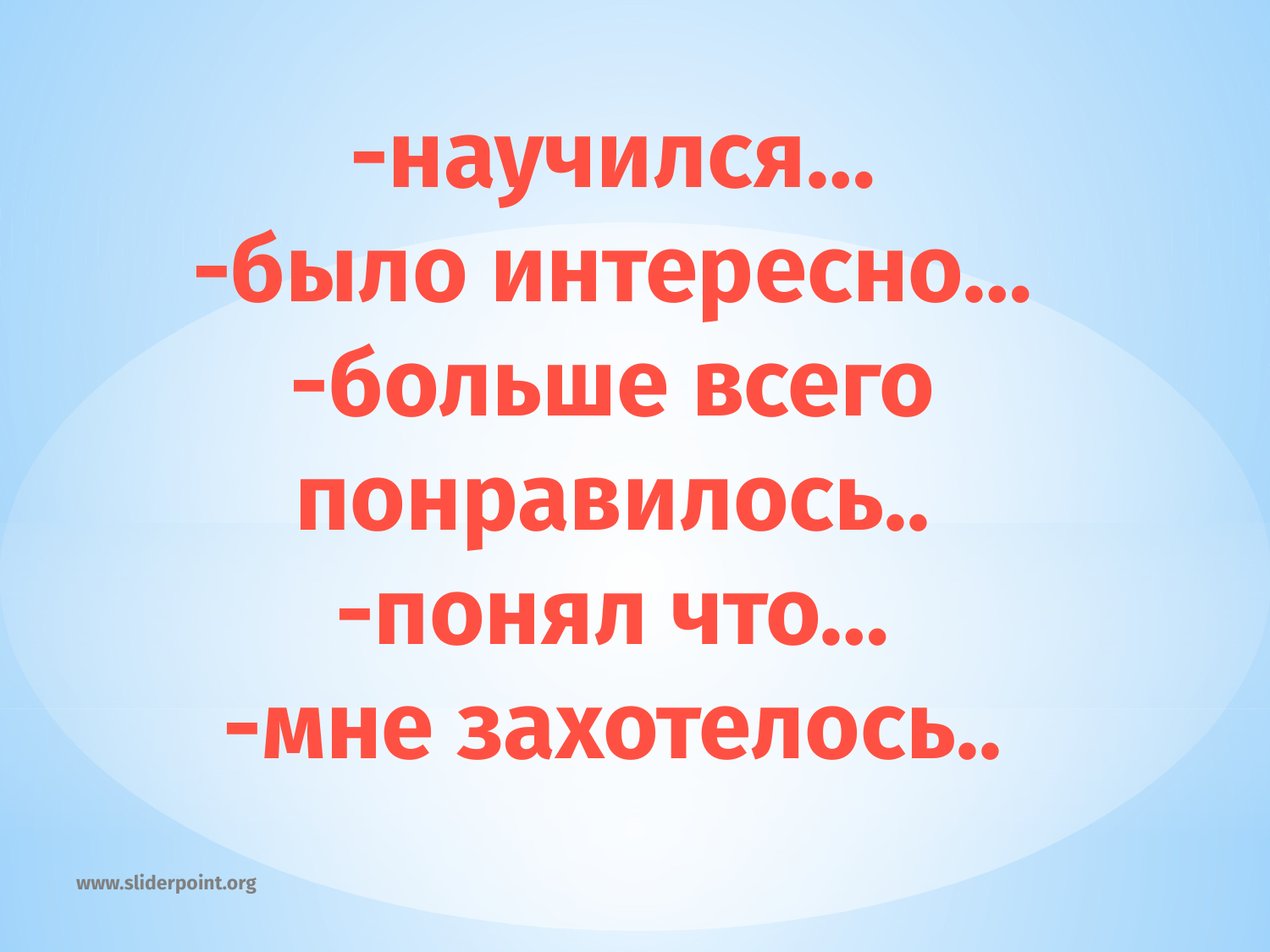

-научился…
-было интересно…
-больше всего понравилось..
-понял что…
-мне захотелось..
www.sliderpoint.org